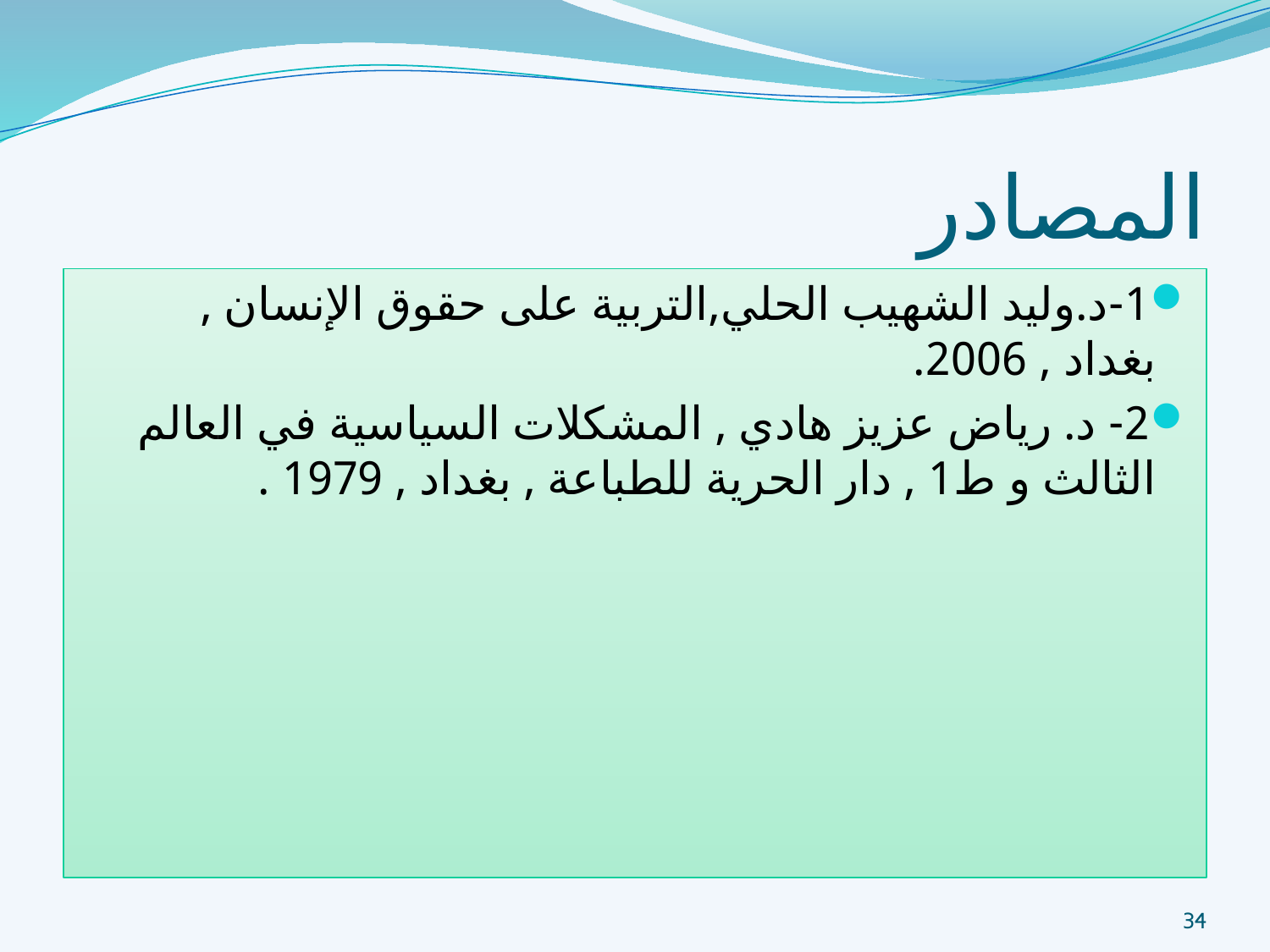

# المصادر
1-د.وليد الشهيب الحلي,التربية على حقوق الإنسان , بغداد , 2006.
2- د. رياض عزيز هادي , المشكلات السياسية في العالم الثالث و ط1 , دار الحرية للطباعة , بغداد , 1979 .

34